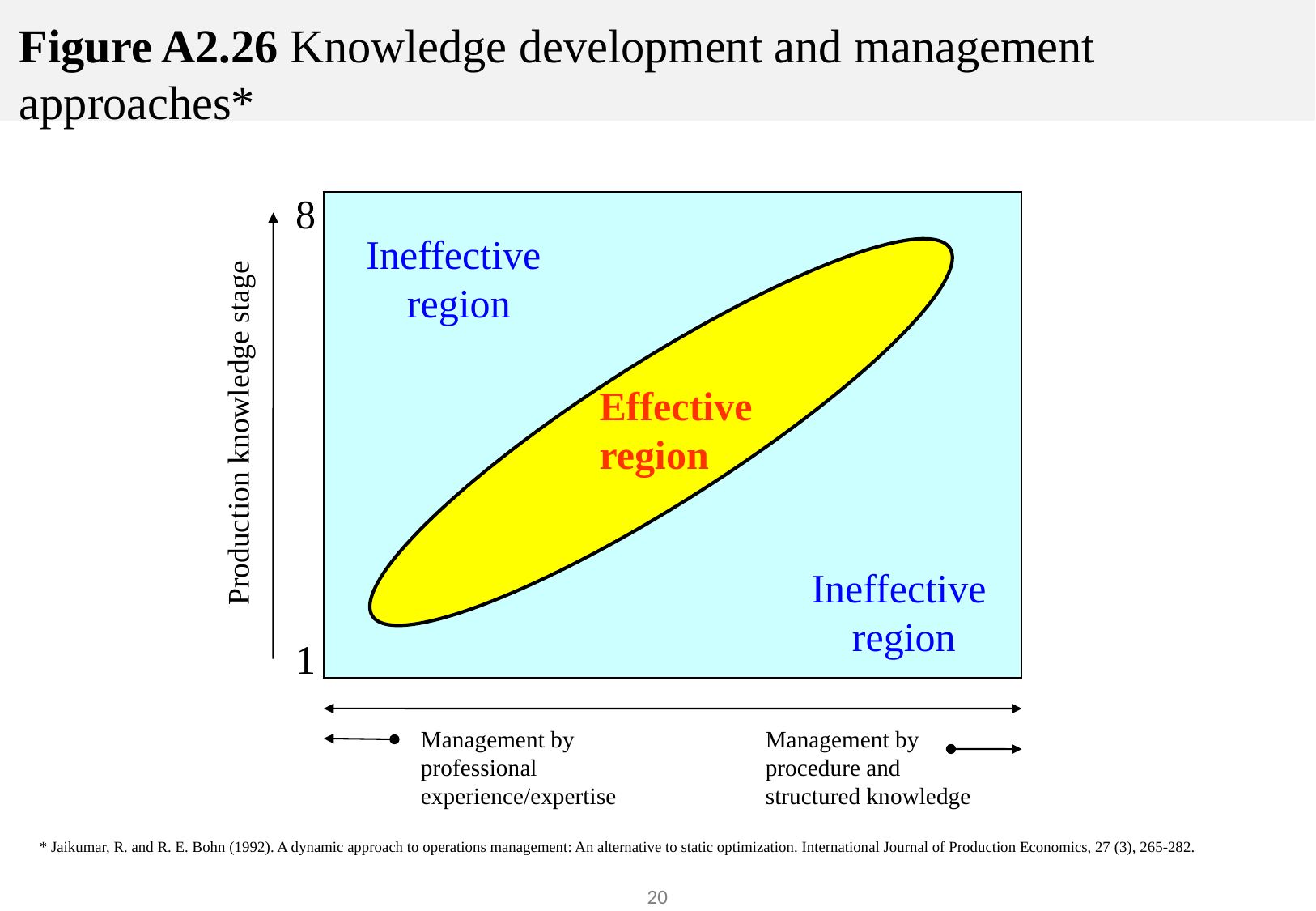

# Figure A2.26 Knowledge development and management approaches*
8

Ineffective
region

Effective
region
Production knowledge stage
Ineffective
region
1

Management by
professional
experience/expertise
Management by
procedure and
structured knowledge

* Jaikumar, R. and R. E. Bohn (1992). A dynamic approach to operations management: An alternative to static optimization. International Journal of Production Economics, 27 (3), 265-282.